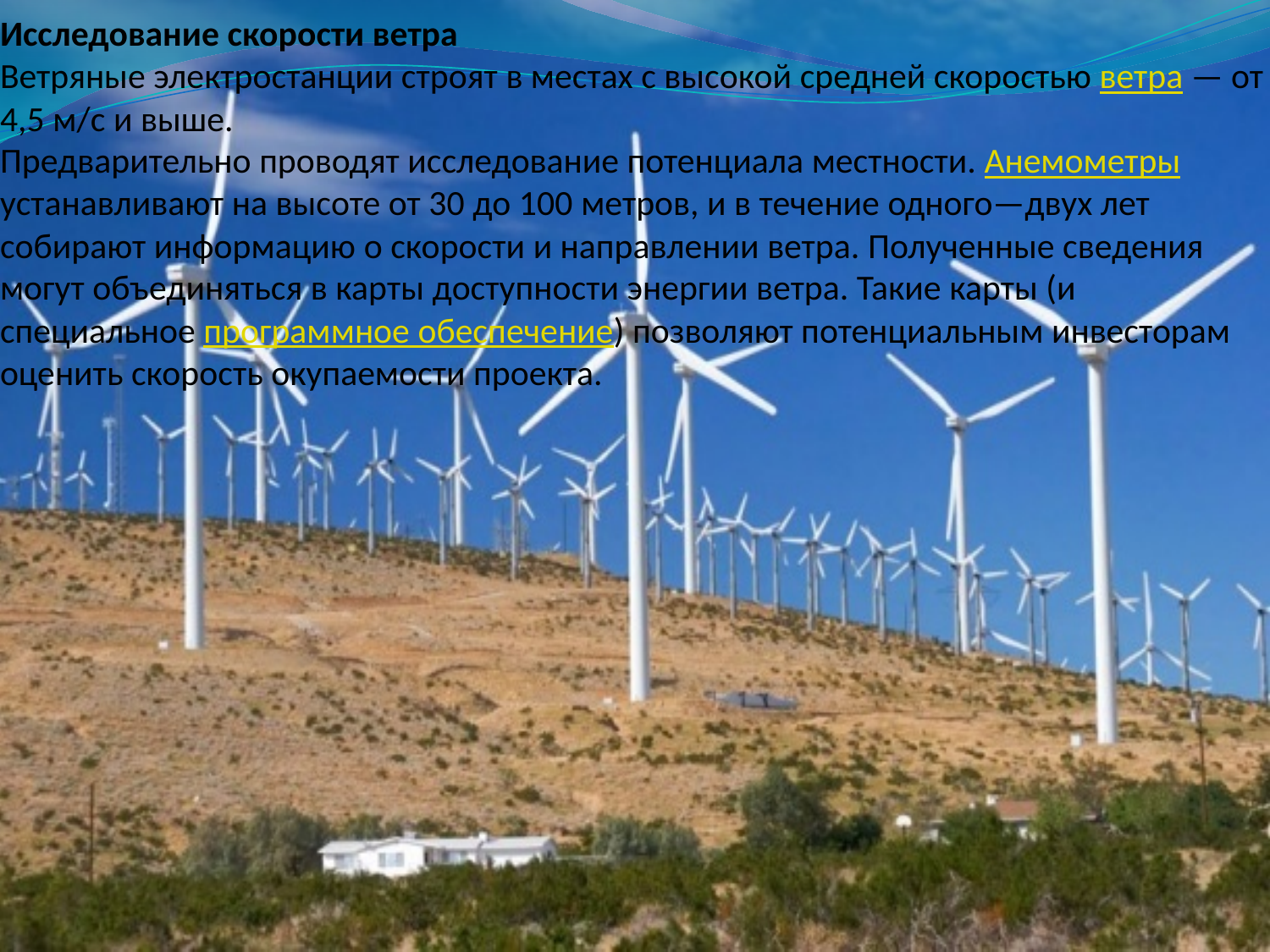

# Исследование скорости ветра Ветряные электростанции строят в местах с высокой средней скоростью ветра — от 4,5 м/с и выше. Предварительно проводят исследование потенциала местности. Анемометры устанавливают на высоте от 30 до 100 метров, и в течение одного—двух лет собирают информацию о скорости и направлении ветра. Полученные сведения могут объединяться в карты доступности энергии ветра. Такие карты (и специальное программное обеспечение) позволяют потенциальным инвесторам оценить скорость окупаемости проекта.